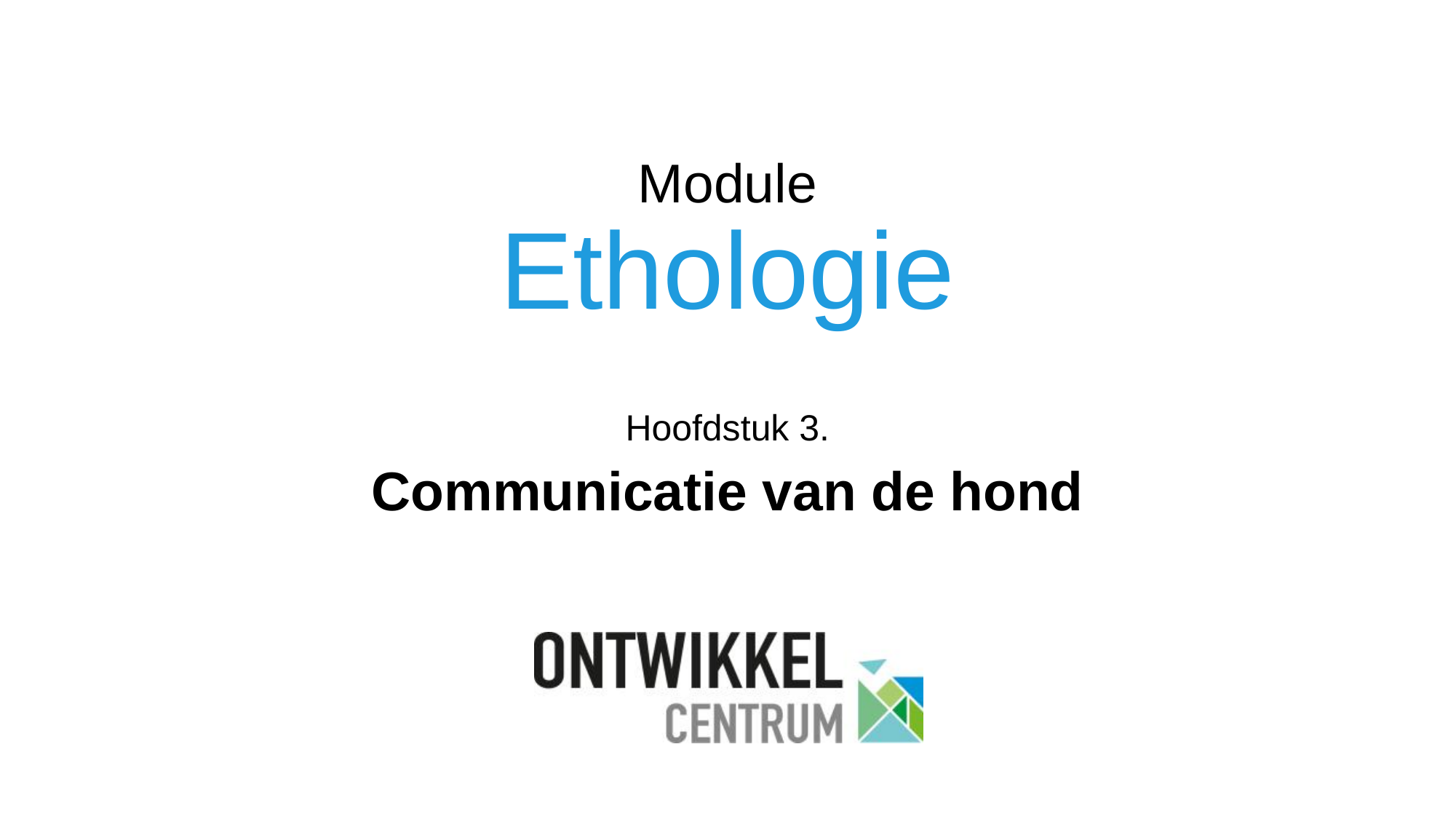

# Module Ethologie
Hoofdstuk 3.
Communicatie van de hond